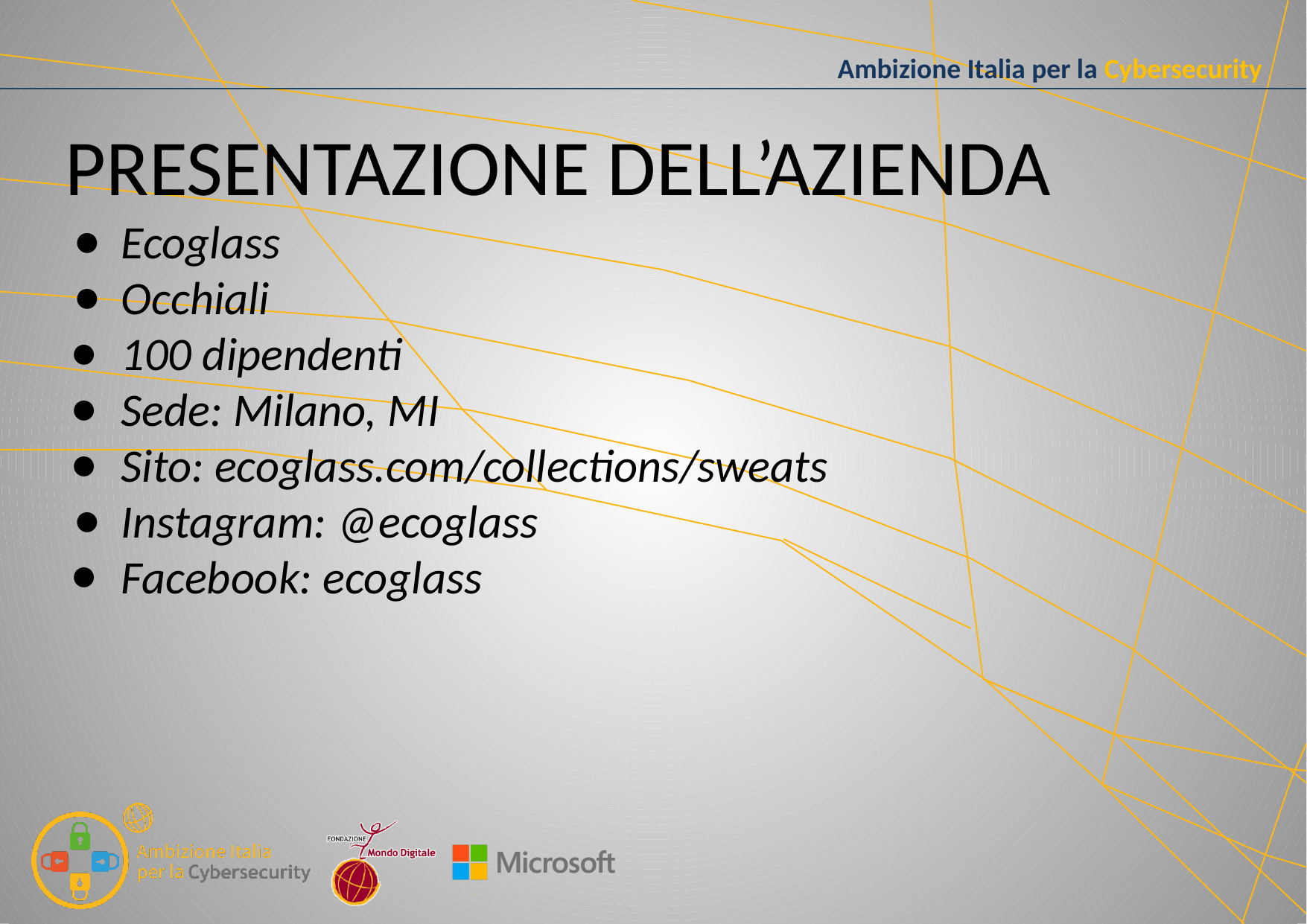

# PRESENTAZIONE DELL’AZIENDA
Ecoglass
Occhiali
100 dipendenti
Sede: Milano, MI
Sito: ecoglass.com/collections/sweats
Instagram: @ecoglass
Facebook: ecoglass